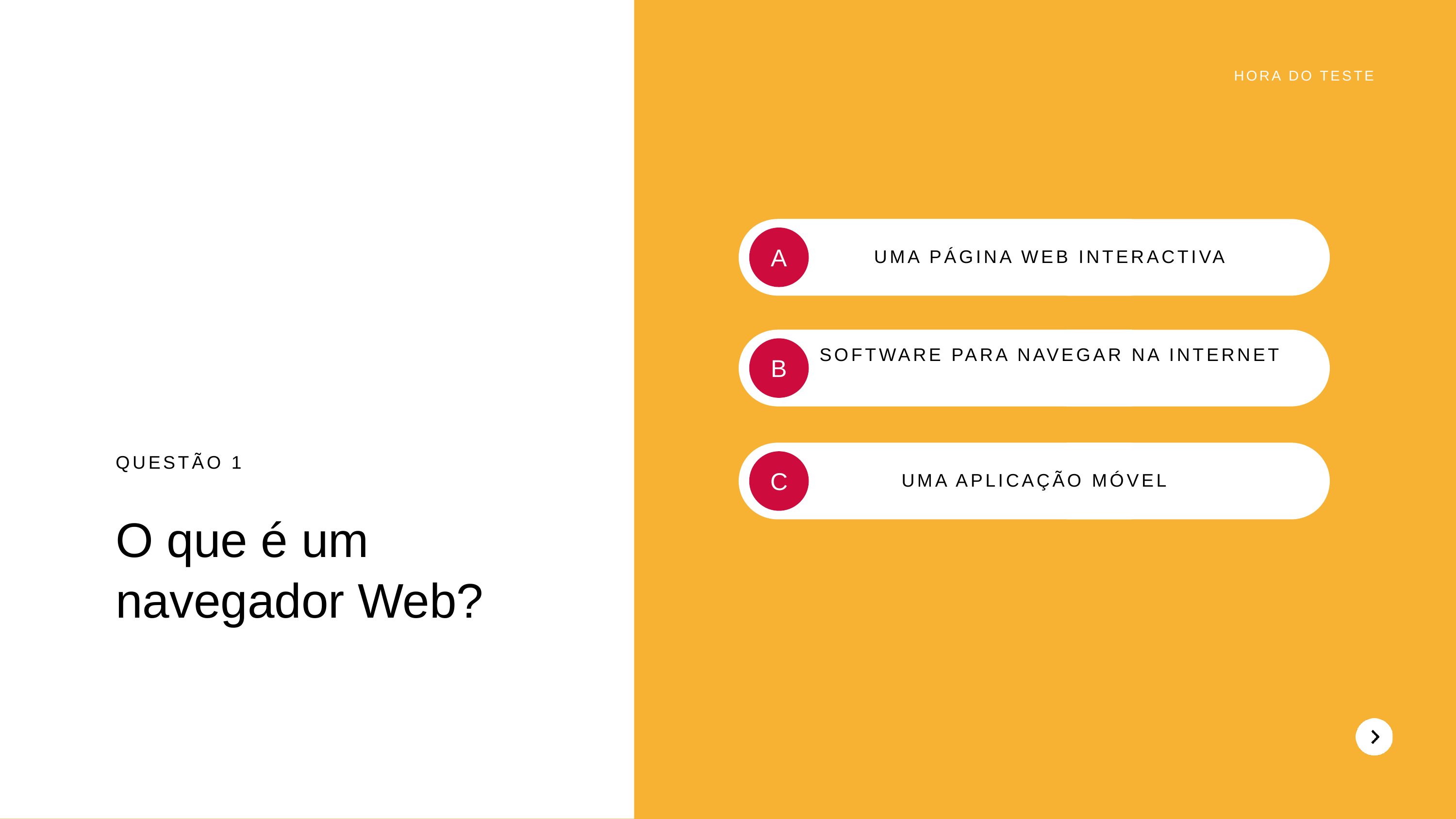

HORA DO TESTE

A
UMA PÁGINA WEB INTERACTIVA

SOFTWARE PARA NAVEGAR NA INTERNET
B

QUESTÃO 1
O que é um navegador Web?

C
UMA APLICAÇÃO MÓVEL